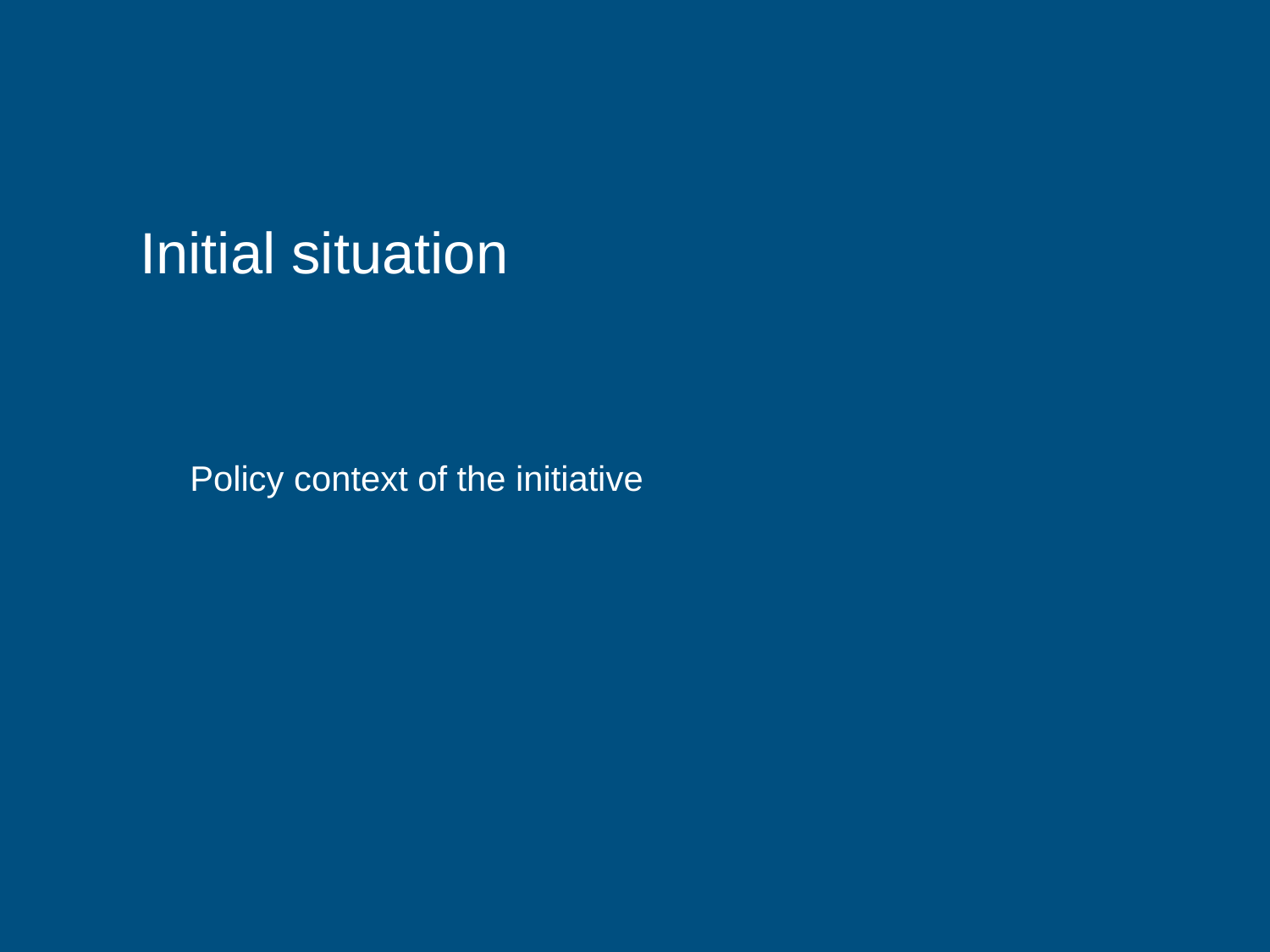

Initial situation
Policy context of the initiative